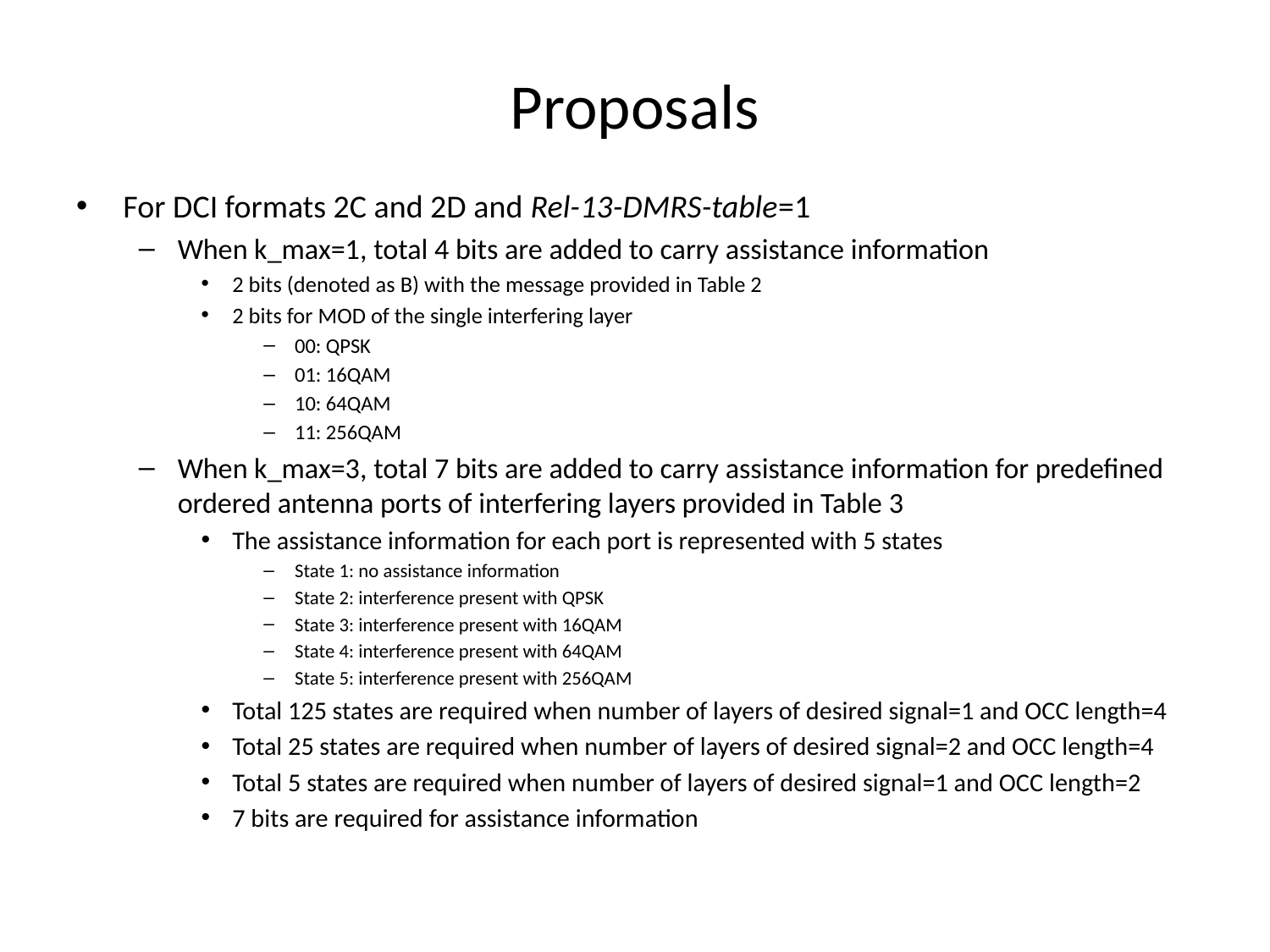

# Proposals
For DCI formats 2C and 2D and Rel-13-DMRS-table=1
When k_max=1, total 4 bits are added to carry assistance information
2 bits (denoted as B) with the message provided in Table 2
2 bits for MOD of the single interfering layer
00: QPSK
01: 16QAM
10: 64QAM
11: 256QAM
When k_max=3, total 7 bits are added to carry assistance information for predefined ordered antenna ports of interfering layers provided in Table 3
The assistance information for each port is represented with 5 states
State 1: no assistance information
State 2: interference present with QPSK
State 3: interference present with 16QAM
State 4: interference present with 64QAM
State 5: interference present with 256QAM
Total 125 states are required when number of layers of desired signal=1 and OCC length=4
Total 25 states are required when number of layers of desired signal=2 and OCC length=4
Total 5 states are required when number of layers of desired signal=1 and OCC length=2
7 bits are required for assistance information